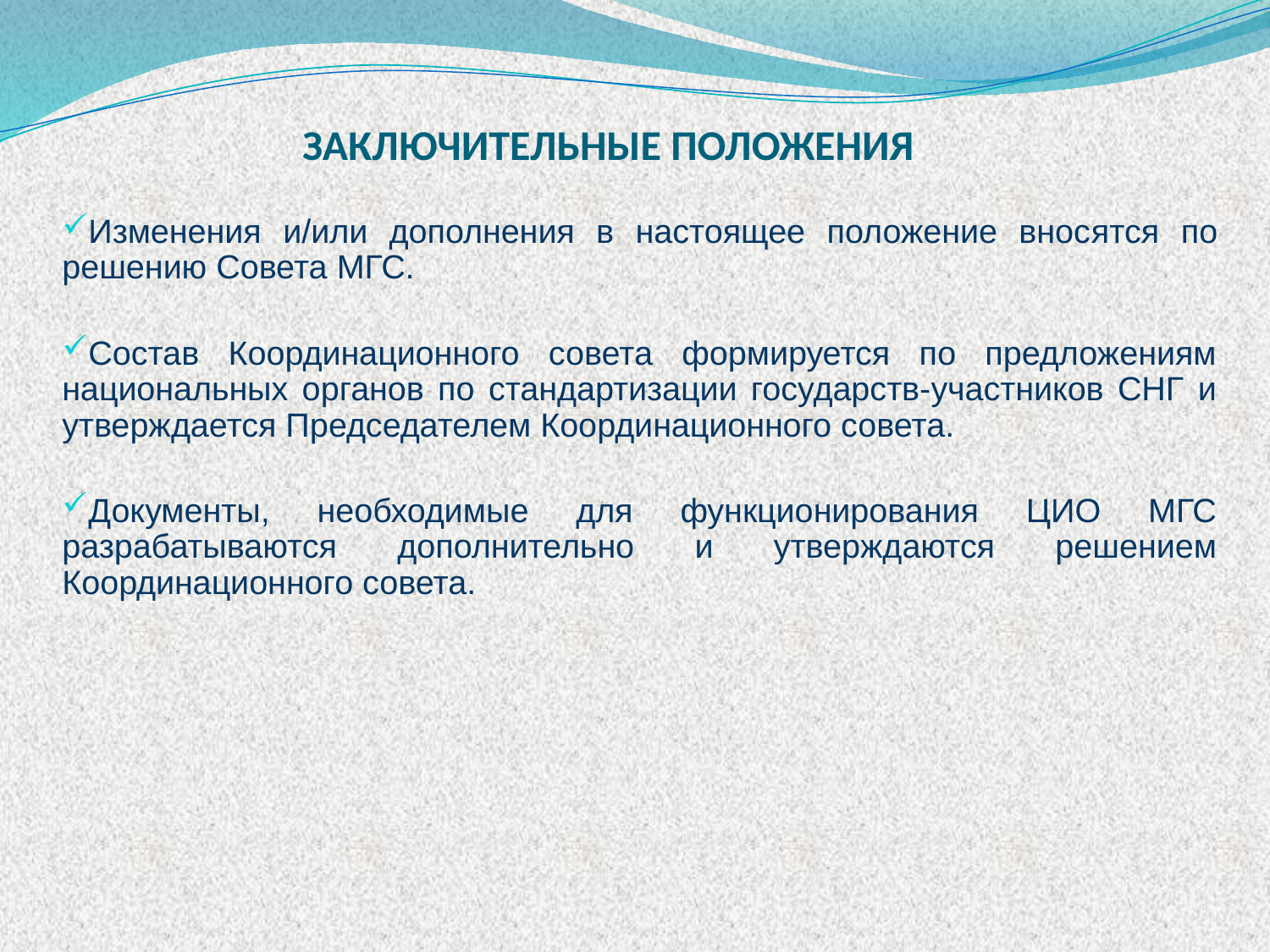

ЗАКЛЮЧИТЕЛЬНЫЕ ПОЛОЖЕНИЯ
Изменения и/или дополнения в настоящее положение вносятся по решению Совета МГС.

Состав Координационного совета формируется по предложениям национальных органов по стандартизации государств-участников СНГ и утверждается Председателем Координационного совета.

Документы, необходимые для функционирования ЦИО МГС разрабатываются дополнительно и утверждаются решением Координационного совета.